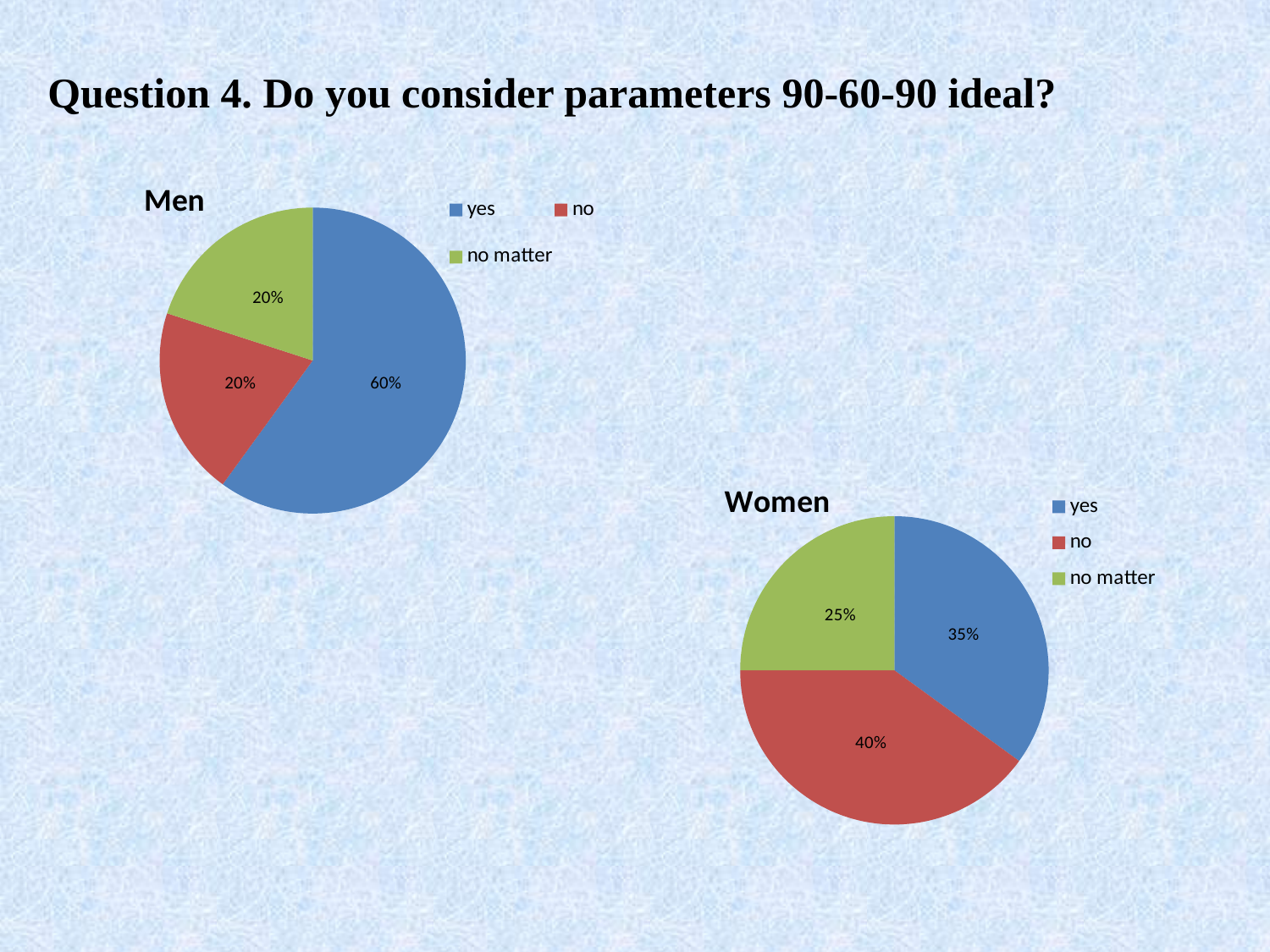

Question 4. Do you consider parameters 90-60-90 ideal?

### Chart:

| Category | Men |
|---|---|
| yes | 0.6000000000000003 |
| no | 0.2 |
| no matter | 0.2 |

### Chart: Women

| Category | Столбец1 |
|---|---|
| yes | 0.35000000000000014 |
| no | 0.4 |
| no matter | 0.25 |